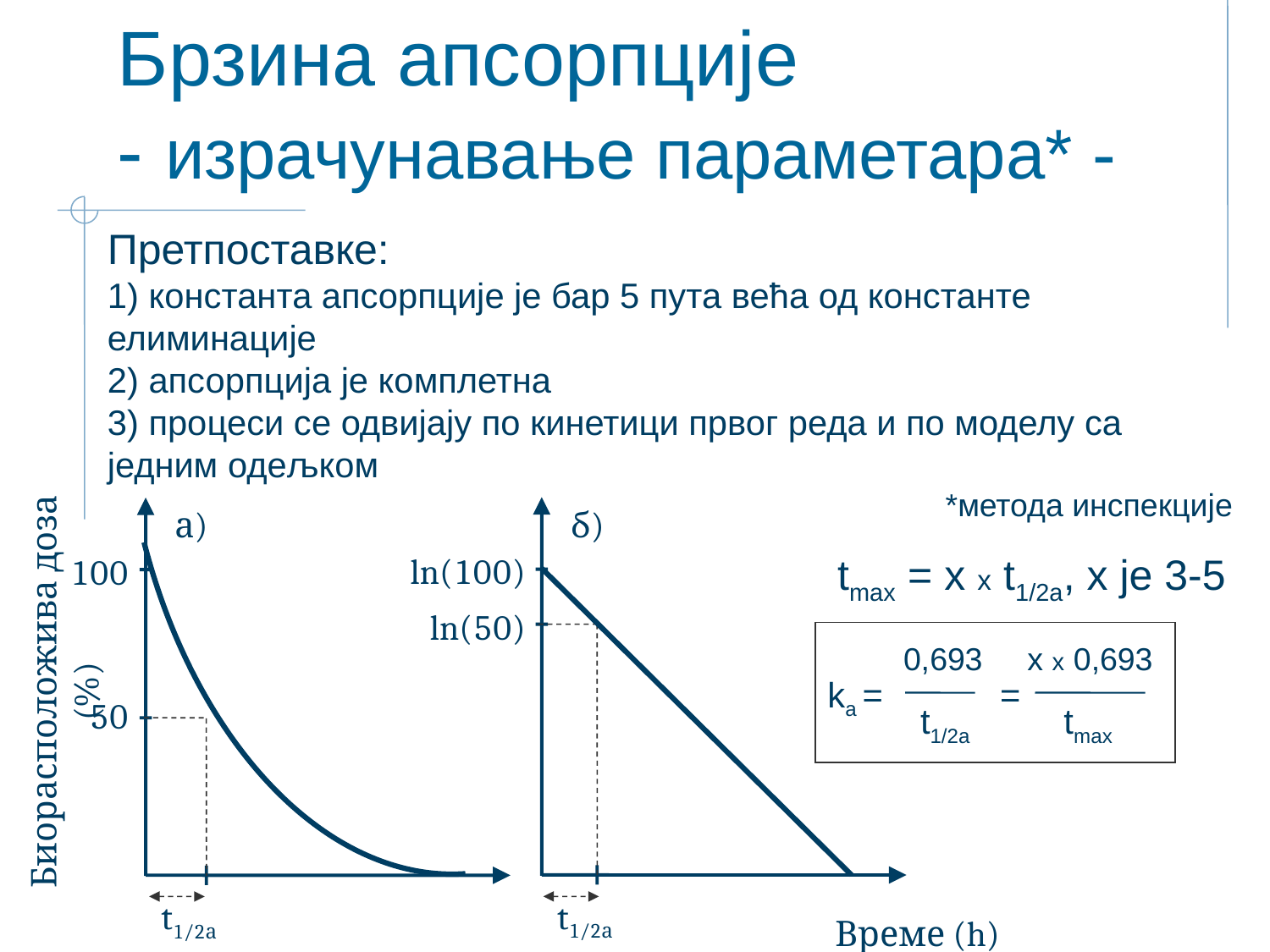

ln(100)
100

ln(50)

Биорасположива доза (%)
50

t1/2а
t1/2а

Време (h)
а)
б)
# Брзина апсорпције - израчунавање параметара* -
Претпоставкe:
1) константа апсорпције је бар 5 пута већа од константе елиминације
2) апсорпција је комплетна
3) процеси се одвијају по кинетици првог реда и по моделу са једним одељком
*метода инспекције

				 tmax = x x t1/2а, x je 3-5

0,693
x x 0,693
kа =            =
t1/2а

 tmax